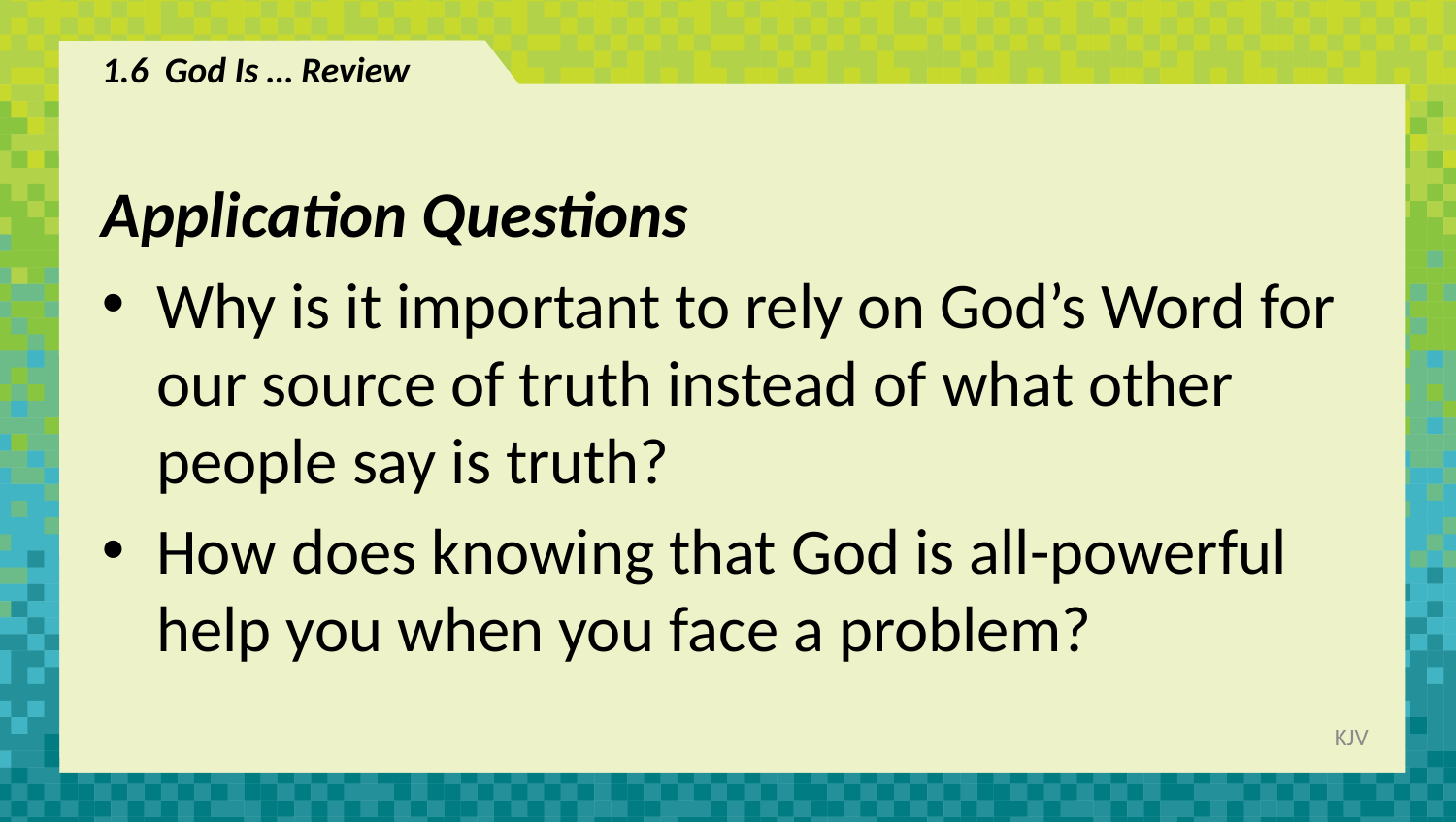

# 1.6  God Is … Review
Application Questions
Why is it important to rely on God’s Word for our source of truth instead of what other people say is truth?
How does knowing that God is all-powerful help you when you face a problem?
KJV